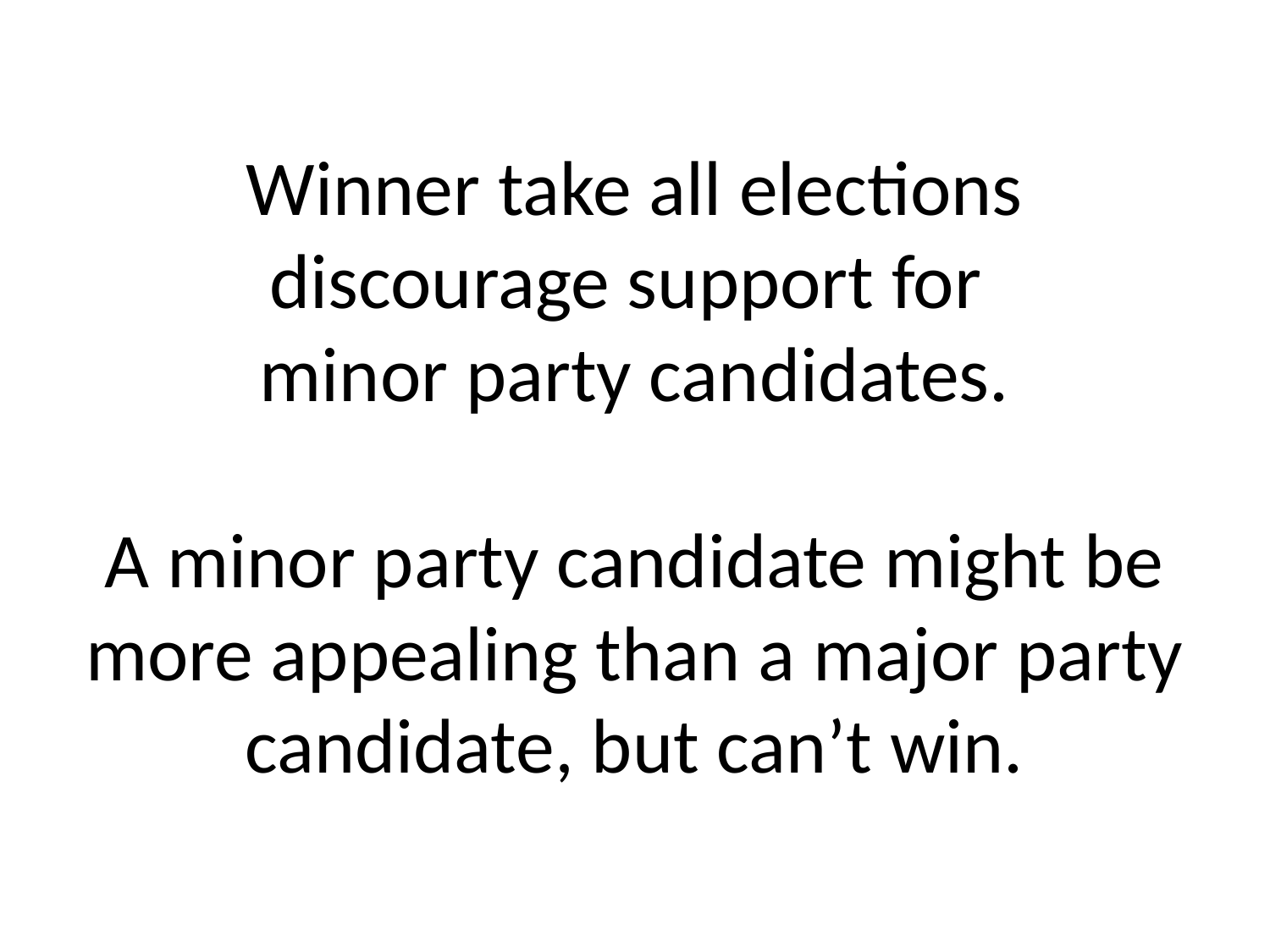

# Winner take all elections discourage support for minor party candidates. A minor party candidate might be more appealing than a major party candidate, but can’t win.